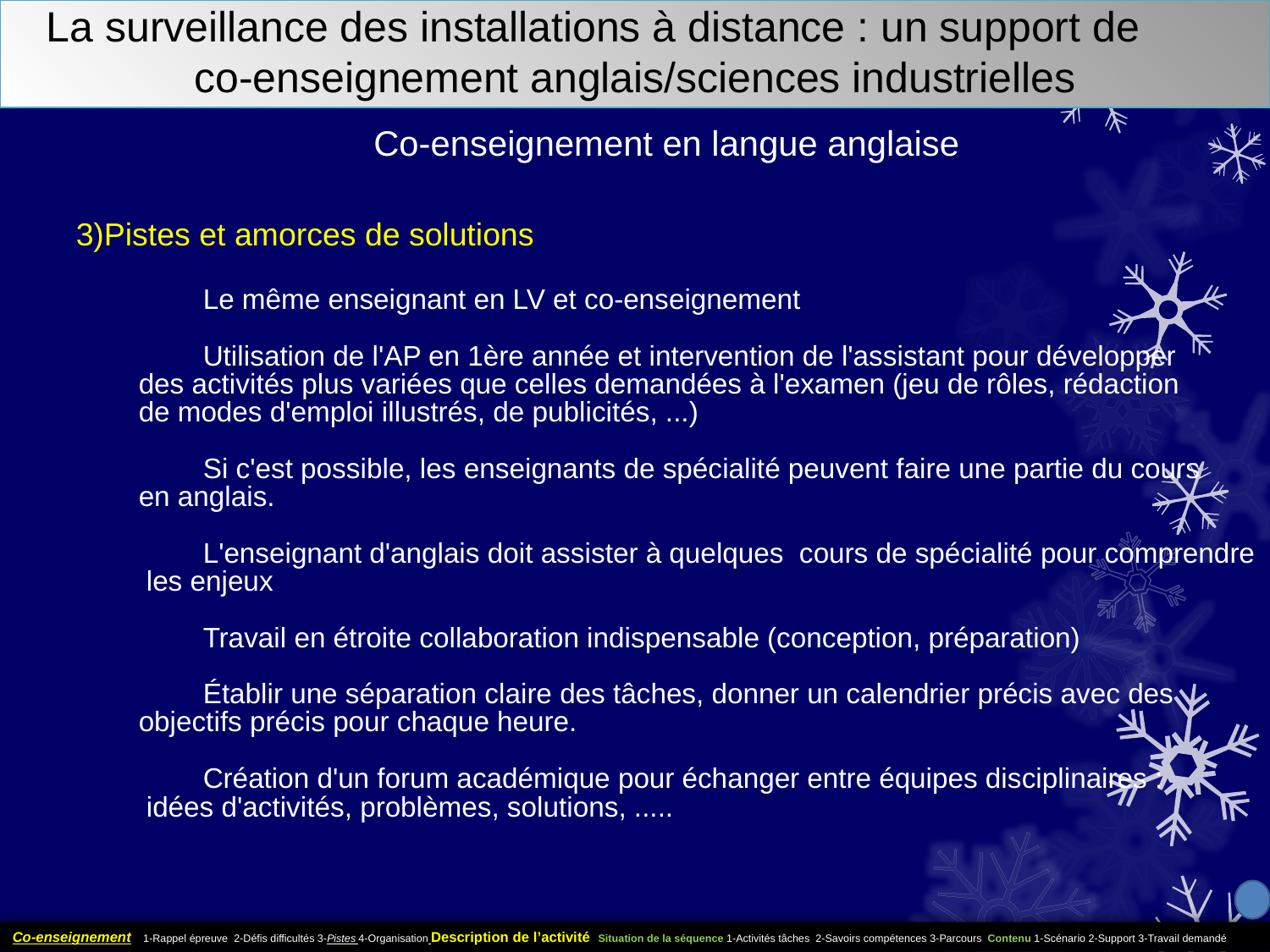

# La surveillance des installations à distance : un support de        co-enseignement anglais/sciences industrielles
Co-enseignement en langue anglaise

3)Pistes et amorces de solutions

	Le même enseignant en LV et co-enseignement

	Utilisation de l'AP en 1ère année et intervention de l'assistant pour développer
        des activités plus variées que celles demandées à l'examen (jeu de rôles, rédaction
        de modes d'emploi illustrés, de publicités, ...)

	Si c'est possible, les enseignants de spécialité peuvent faire une partie du cours
        en anglais.

	L'enseignant d'anglais doit assister à quelques  cours de spécialité pour comprendre
         les enjeux

	Travail en étroite collaboration indispensable (conception, préparation)

	Établir une séparation claire des tâches, donner un calendrier précis avec des
        objectifs précis pour chaque heure.

	Création d'un forum académique pour échanger entre équipes disciplinaires :
         idées d'activités, problèmes, solutions, .....

Co-enseignement   1-Rappel épreuve  2-Défis difficultés 3-Pistes 4-Organisation Description de l’activité  Situation de la séquence 1-Activités tâches  2-Savoirs compétences 3-Parcours  Contenu 1-Scénario 2-Support 3-Travail demandé